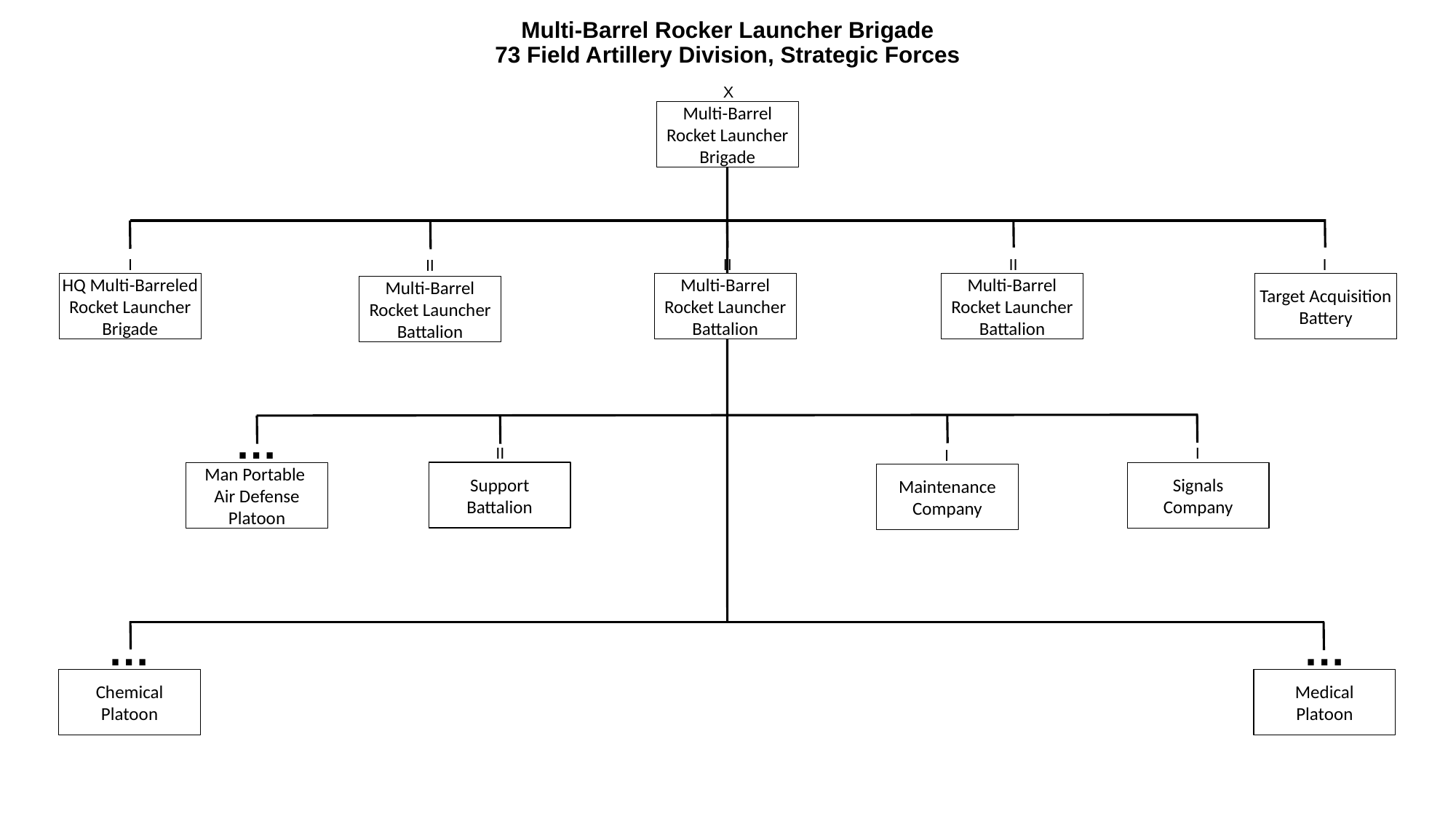

# Multi-Barrel Rocker Launcher Brigade 73 Field Artillery Division, Strategic Forces
X
Multi-Barrel Rocket Launcher
Brigade
I
II
II
I
II
HQ Multi-Barreled Rocket Launcher
Brigade
Multi-Barrel Rocket Launcher
Battalion
Multi-Barrel Rocket Launcher
Battalion
Target Acquisition Battery
Multi-Barrel Rocket Launcher
Battalion
…
II
I
I
Support
Battalion
Man Portable
Air Defense Platoon
Signals
Company
Maintenance
Company
…
…
Chemical
Platoon
Medical
Platoon